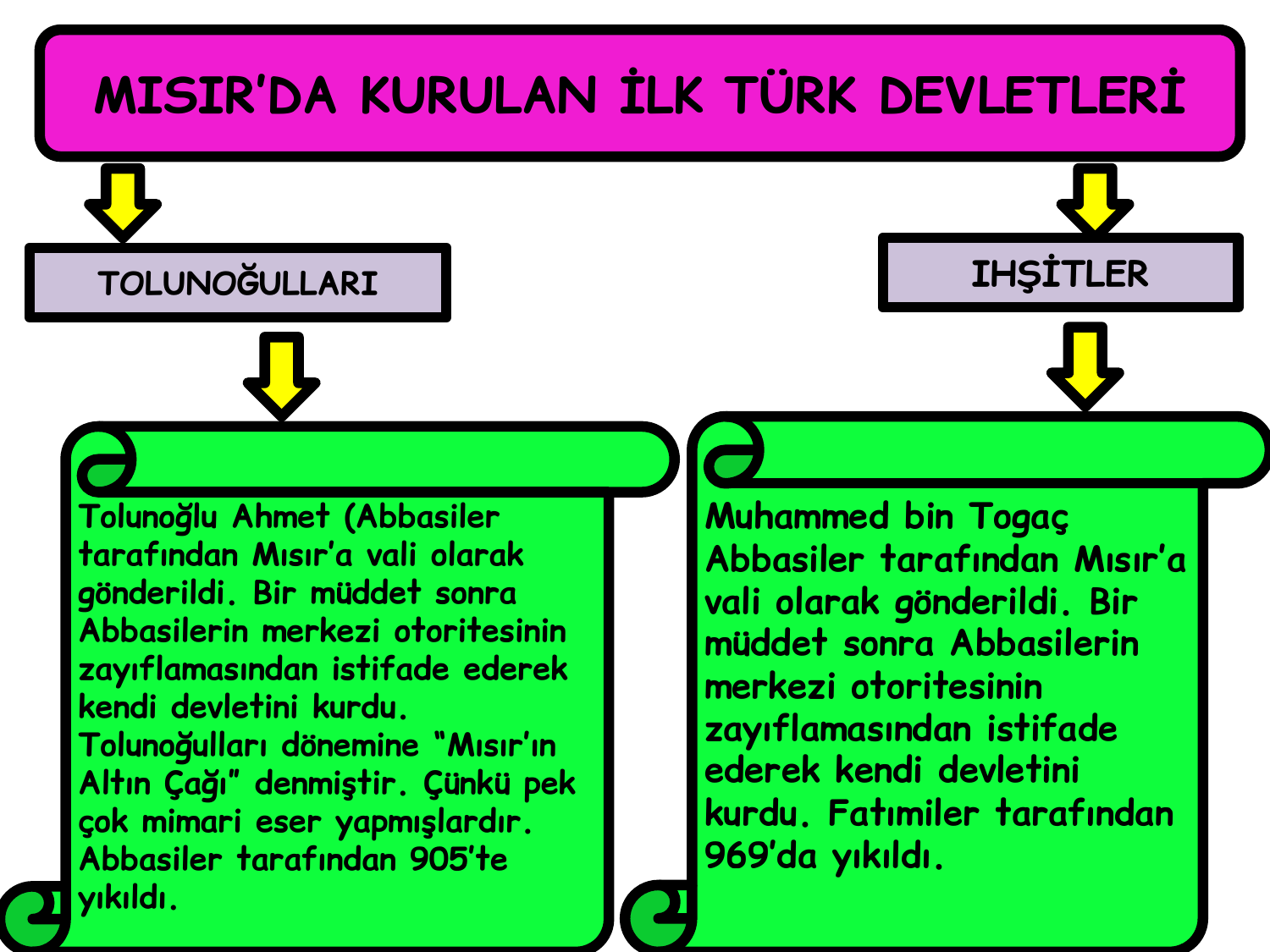

MISIR’DA KURULAN İLK TÜRK DEVLETLERİ

IHŞİTLER
TOLUNOĞULLARI

Muhammed bin Togaç Abbasiler tarafından Mısır’a vali olarak gönderildi. Bir müddet sonra Abbasilerin merkezi otoritesinin zayıflamasından istifade ederek kendi devletini kurdu. Fatımiler tarafından 969’da yıkıldı.

Tolunoğlu Ahmet (Abbasiler tarafından Mısır’a vali olarak gönderildi. Bir müddet sonra Abbasilerin merkezi otoritesinin zayıflamasından istifade ederek kendi devletini kurdu. Tolunoğulları dönemine “Mısır’ın Altın Çağı” denmiştir. Çünkü pek çok mimari eser yapmışlardır.
Abbasiler tarafından 905’te yıkıldı.